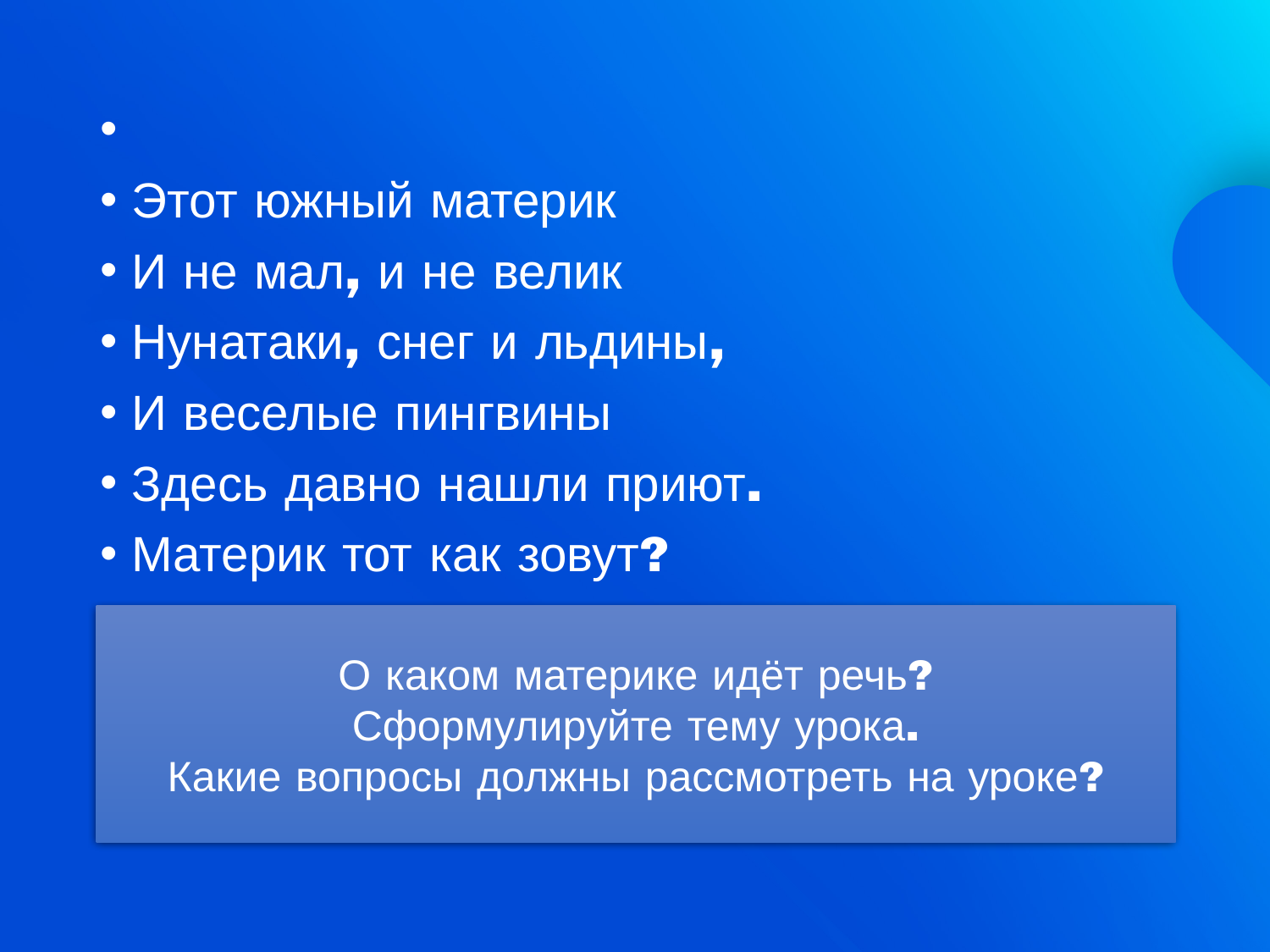

Этот южный материк
И не мал, и не велик
Нунатаки, снег и льдины,
И веселые пингвины
Здесь давно нашли приют.
Материк тот как зовут?

О каком материке идёт речь?
Сформулируйте тему урока.
Какие вопросы должны рассмотреть на уроке?